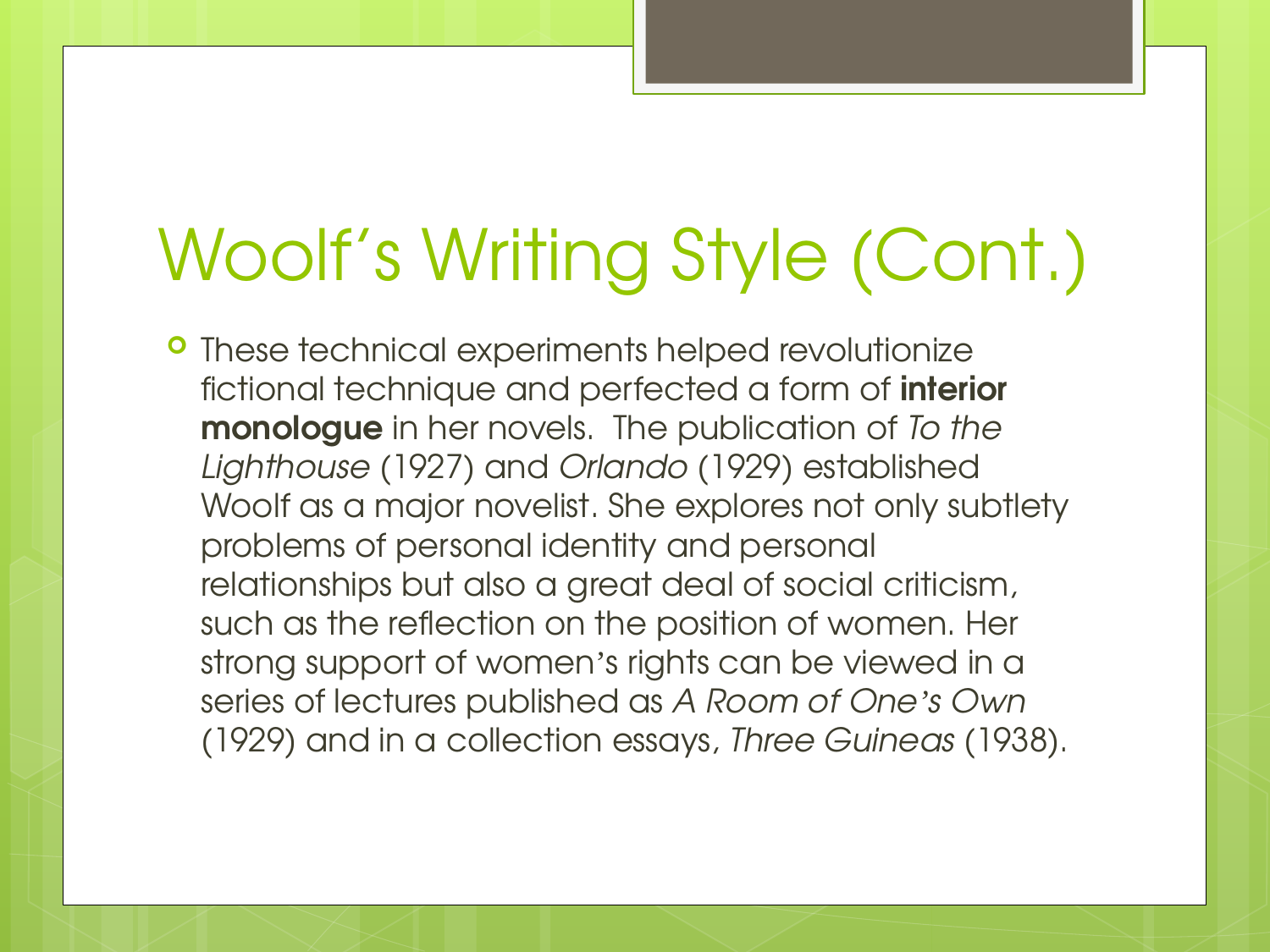

# Woolf’s Writing Style (Cont.)
These technical experiments helped revolutionize fictional technique and perfected a form of interior monologue in her novels.  The publication of To the Lighthouse (1927) and Orlando (1929) established Woolf as a major novelist. She explores not only subtlety problems of personal identity and personal relationships but also a great deal of social criticism, such as the reflection on the position of women. Her strong support of women’s rights can be viewed in a series of lectures published as A Room of One’s Own (1929) and in a collection essays, Three Guineas (1938).